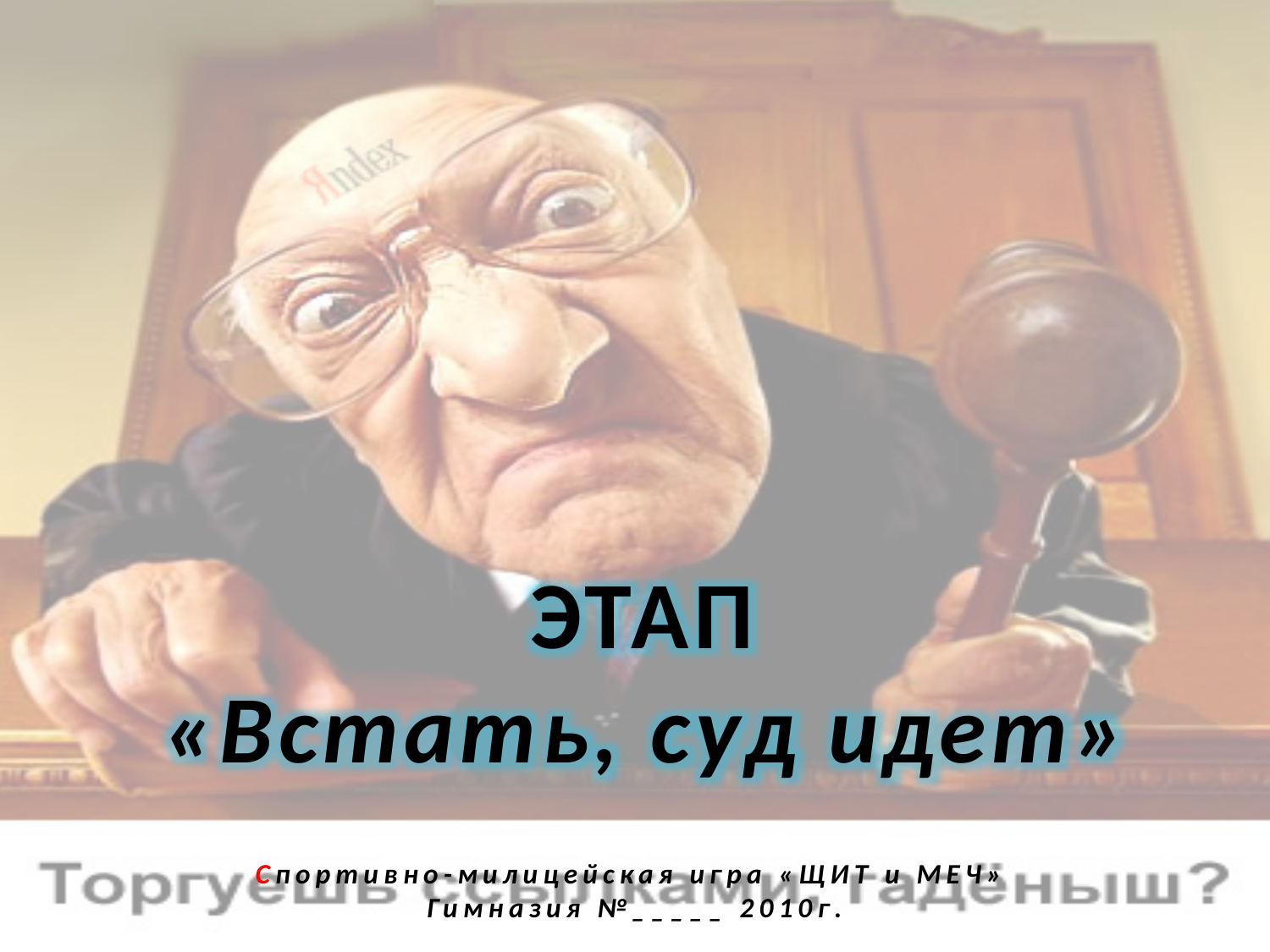

ЭТАП
«Встать, суд идет»
Спортивно-милицейская игра «ЩИТ и МЕЧ»
Гимназия №_____ 2010г.